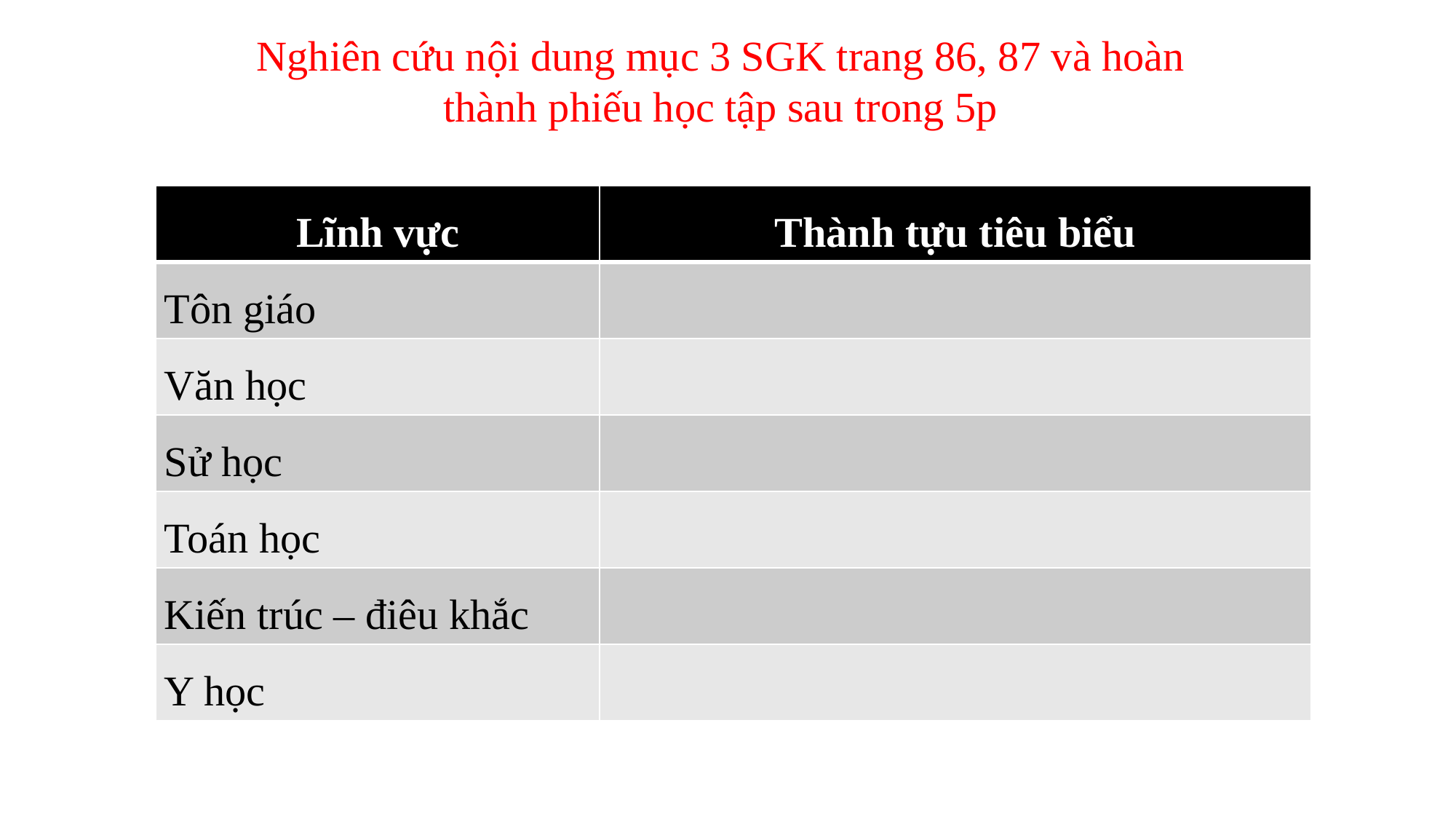

Nghiên cứu nội dung mục 3 SGK trang 86, 87 và hoàn thành phiếu học tập sau trong 5p
| Lĩnh vực | Thành tựu tiêu biểu |
| --- | --- |
| Tôn giáo |  |
| Văn học |  |
| Sử học |  |
| Toán học |  |
| Kiến trúc – điêu khắc |  |
| Y học |  |